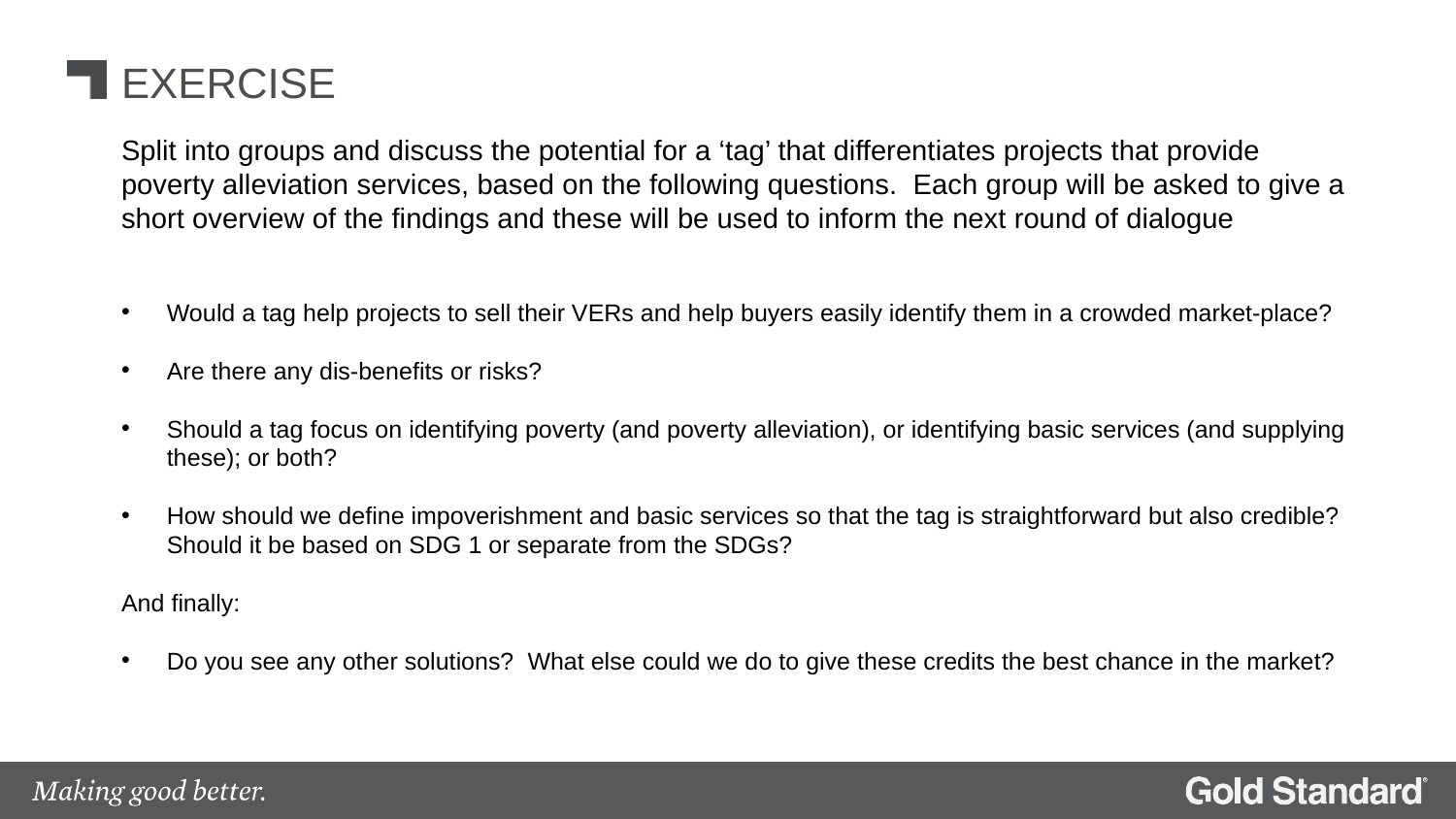

# EXERCISE

Split into groups and discuss the potential for a ‘tag’ that differentiates projects that provide poverty alleviation services, based on the following questions.  Each group will be asked to give a short overview of the findings and these will be used to inform the next round of dialogue

Would a tag help projects to sell their VERs and help buyers easily identify them in a crowded market-place?

Are there any dis-benefits or risks?

Should a tag focus on identifying poverty (and poverty alleviation), or identifying basic services (and supplying these); or both?

How should we define impoverishment and basic services so that the tag is straightforward but also credible?  Should it be based on SDG 1 or separate from the SDGs?

And finally:

Do you see any other solutions?  What else could we do to give these credits the best chance in the market?